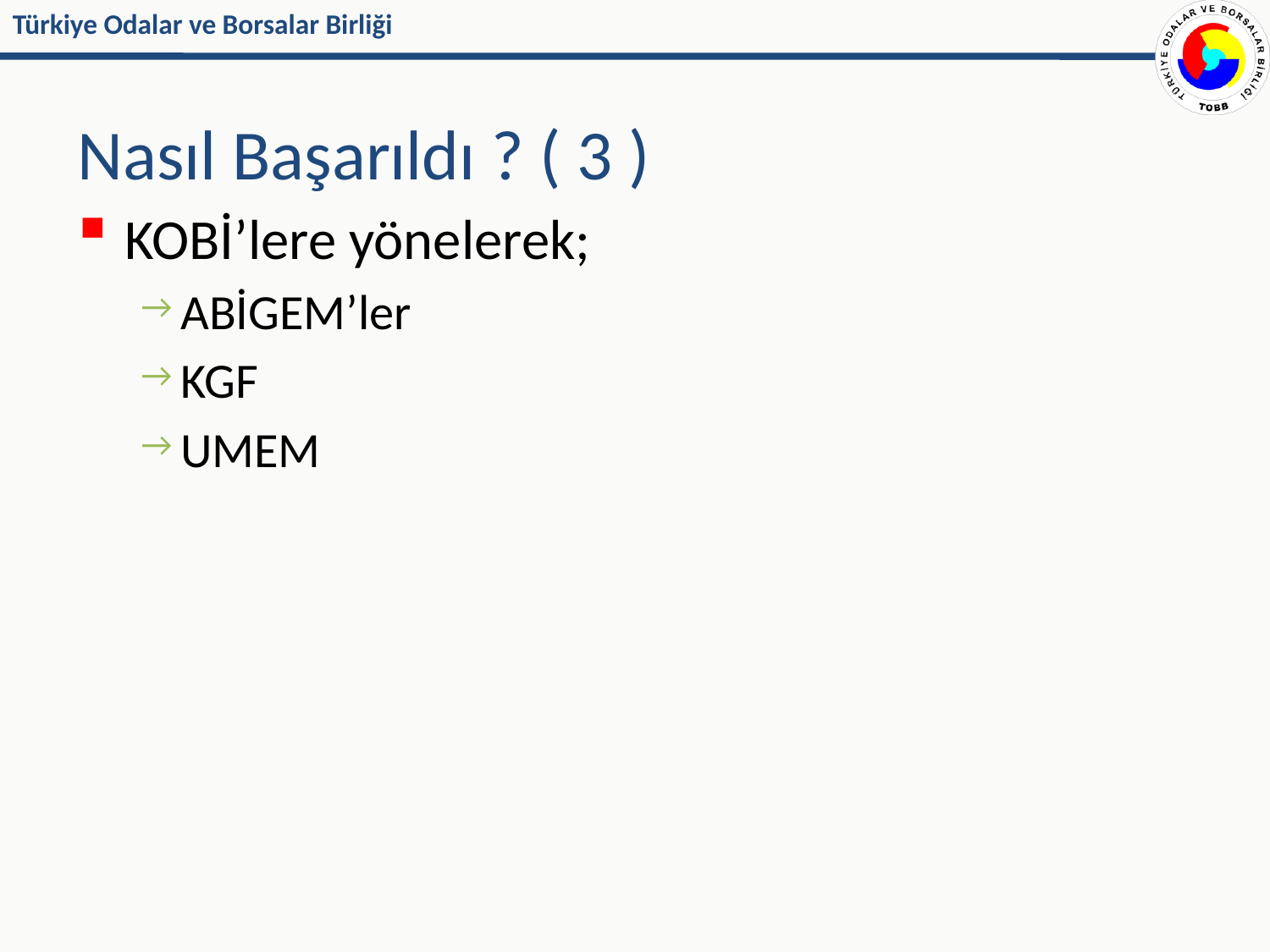

# Nasıl Başarıldı ? ( 3 )
KOBİ’lere yönelerek;
ABİGEM’ler
KGF
UMEM